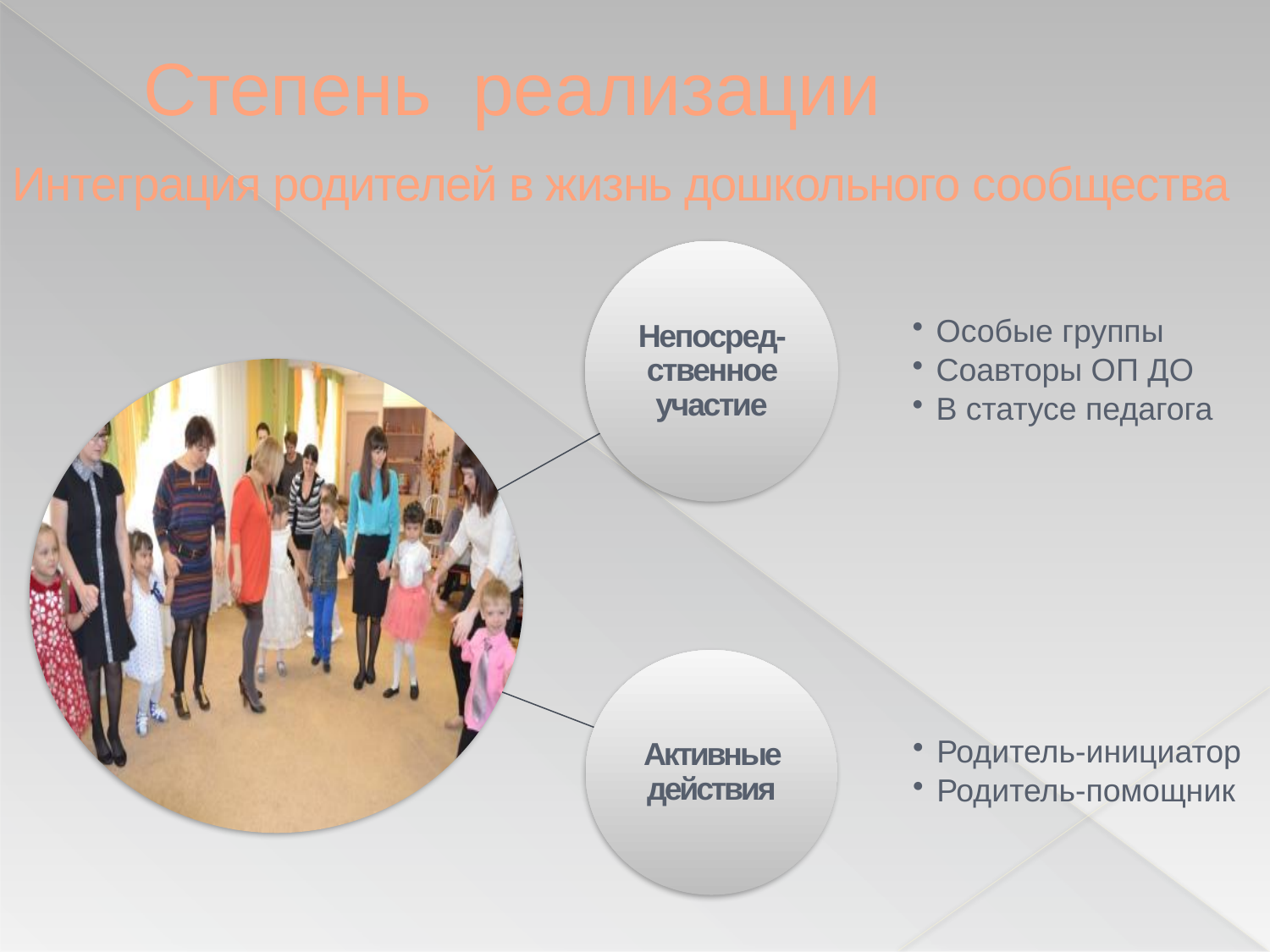

# Степень  реализации
Интеграция родителей в жизнь дошкольного сообщества
Непосред-ственное участие
Особые группы
Соавторы ОП ДО
В статусе педагога
Активные действия
Родитель-инициатор
Родитель-помощник